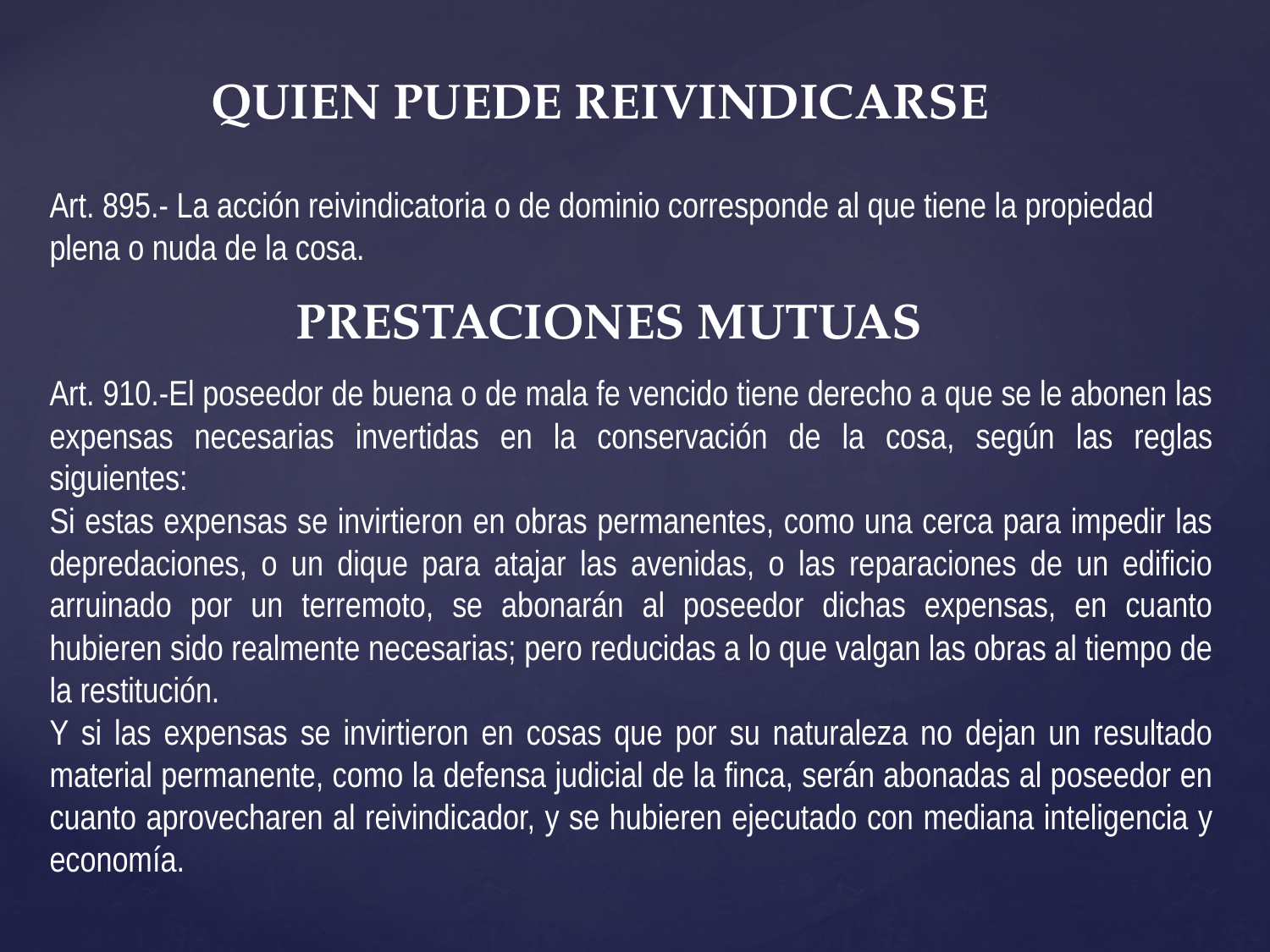

QUIEN PUEDE REIVINDICARSE
Art. 895.- La acción reivindicatoria o de dominio corresponde al que tiene la propiedad plena o nuda de la cosa.
PRESTACIONES MUTUAS
Art. 910.-El poseedor de buena o de mala fe vencido tiene derecho a que se le abonen las expensas necesarias invertidas en la conservación de la cosa, según las reglas siguientes:
Si estas expensas se invirtieron en obras permanentes, como una cerca para impedir las depredaciones, o un dique para atajar las avenidas, o las reparaciones de un edificio arruinado por un terremoto, se abonarán al poseedor dichas expensas, en cuanto hubieren sido realmente necesarias; pero reducidas a lo que valgan las obras al tiempo de la restitución.
Y si las expensas se invirtieron en cosas que por su naturaleza no dejan un resultado material permanente, como la defensa judicial de la finca, serán abonadas al poseedor en cuanto aprovecharen al reivindicador, y se hubieren ejecutado con mediana inteligencia y economía.